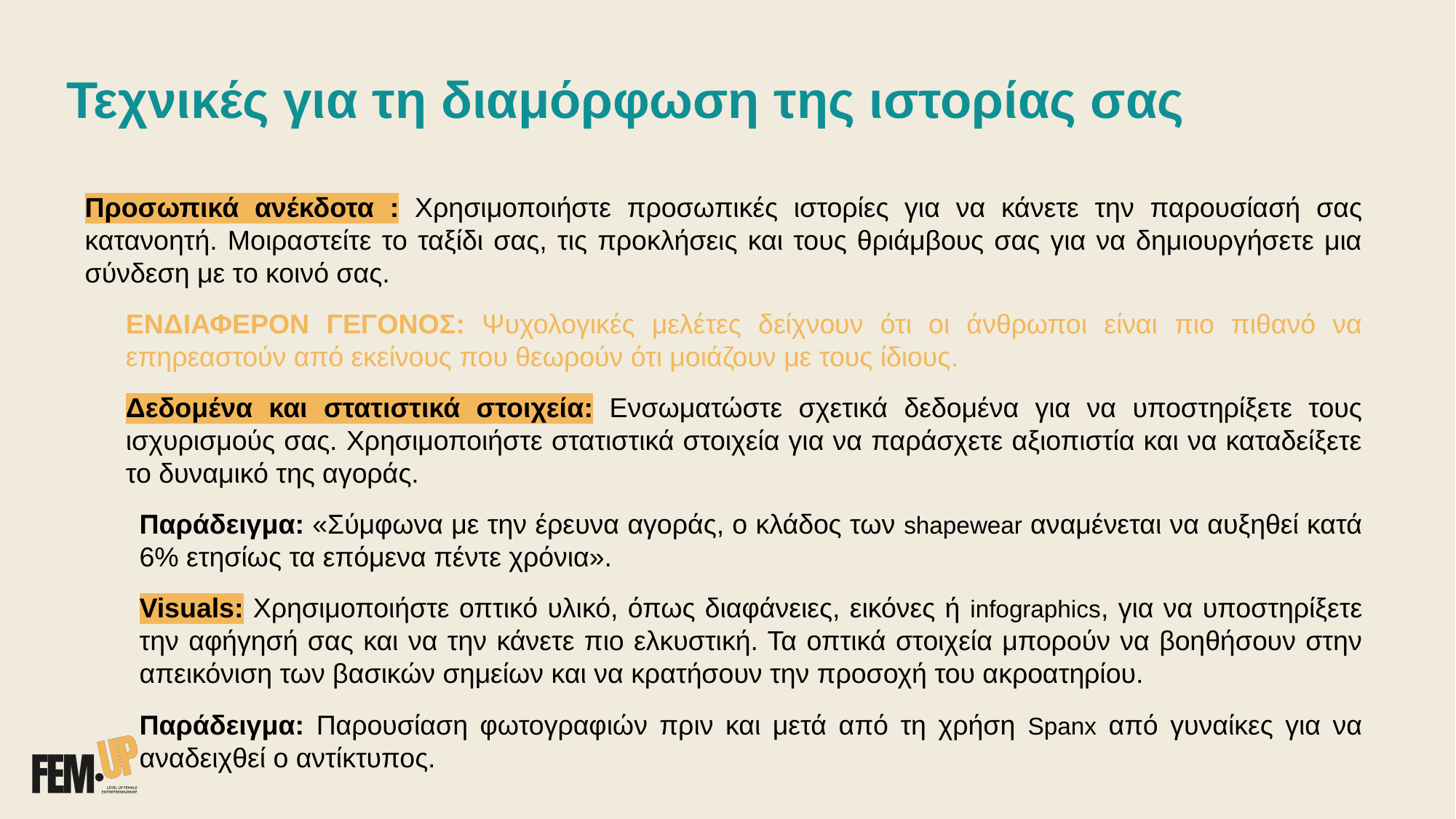

# Τεχνικές για τη διαμόρφωση της ιστορίας σας
Προσωπικά ανέκδοτα : Χρησιμοποιήστε προσωπικές ιστορίες για να κάνετε την παρουσίασή σας κατανοητή. Μοιραστείτε το ταξίδι σας, τις προκλήσεις και τους θριάμβους σας για να δημιουργήσετε μια σύνδεση με το κοινό σας.
ΕΝΔΙΑΦΕΡΟΝ ΓΕΓΟΝΟΣ: Ψυχολογικές μελέτες δείχνουν ότι οι άνθρωποι είναι πιο πιθανό να επηρεαστούν από εκείνους που θεωρούν ότι μοιάζουν με τους ίδιους.
Δεδομένα και στατιστικά στοιχεία: Ενσωματώστε σχετικά δεδομένα για να υποστηρίξετε τους ισχυρισμούς σας. Χρησιμοποιήστε στατιστικά στοιχεία για να παράσχετε αξιοπιστία και να καταδείξετε το δυναμικό της αγοράς.
Παράδειγμα: «Σύμφωνα με την έρευνα αγοράς, ο κλάδος των shapewear αναμένεται να αυξηθεί κατά 6% ετησίως τα επόμενα πέντε χρόνια».
Visuals: Χρησιμοποιήστε οπτικό υλικό, όπως διαφάνειες, εικόνες ή infographics, για να υποστηρίξετε την αφήγησή σας και να την κάνετε πιο ελκυστική. Τα οπτικά στοιχεία μπορούν να βοηθήσουν στην απεικόνιση των βασικών σημείων και να κρατήσουν την προσοχή του ακροατηρίου.
Παράδειγμα: Παρουσίαση φωτογραφιών πριν και μετά από τη χρήση Spanx από γυναίκες για να αναδειχθεί ο αντίκτυπος.